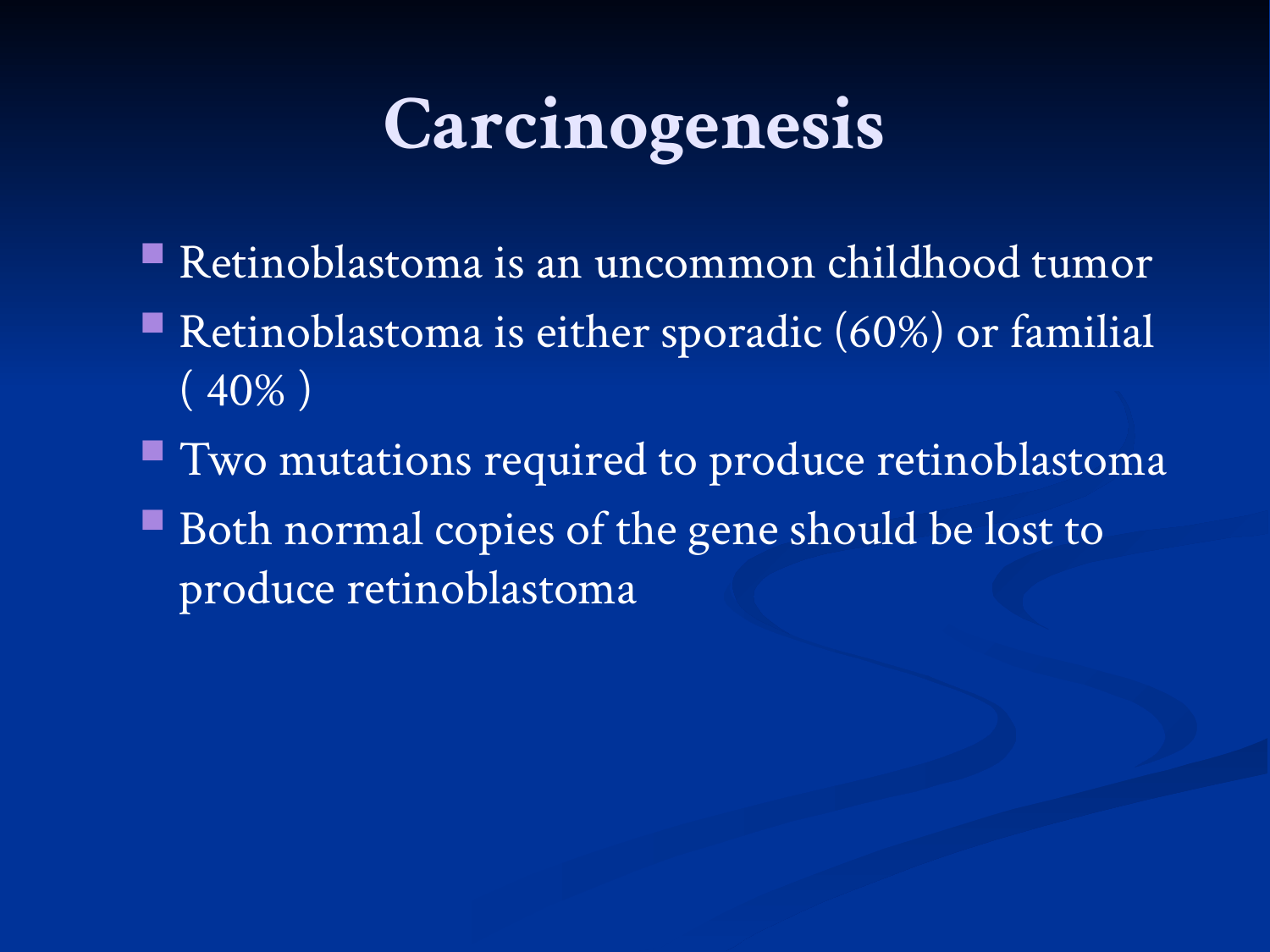

# Carcinogenesis
Retinoblastoma is an uncommon childhood tumor
Retinoblastoma is either sporadic (60%) or familial   ( 40% )
Two mutations required to produce retinoblastoma
Both normal copies of the gene should be lost to produce retinoblastoma